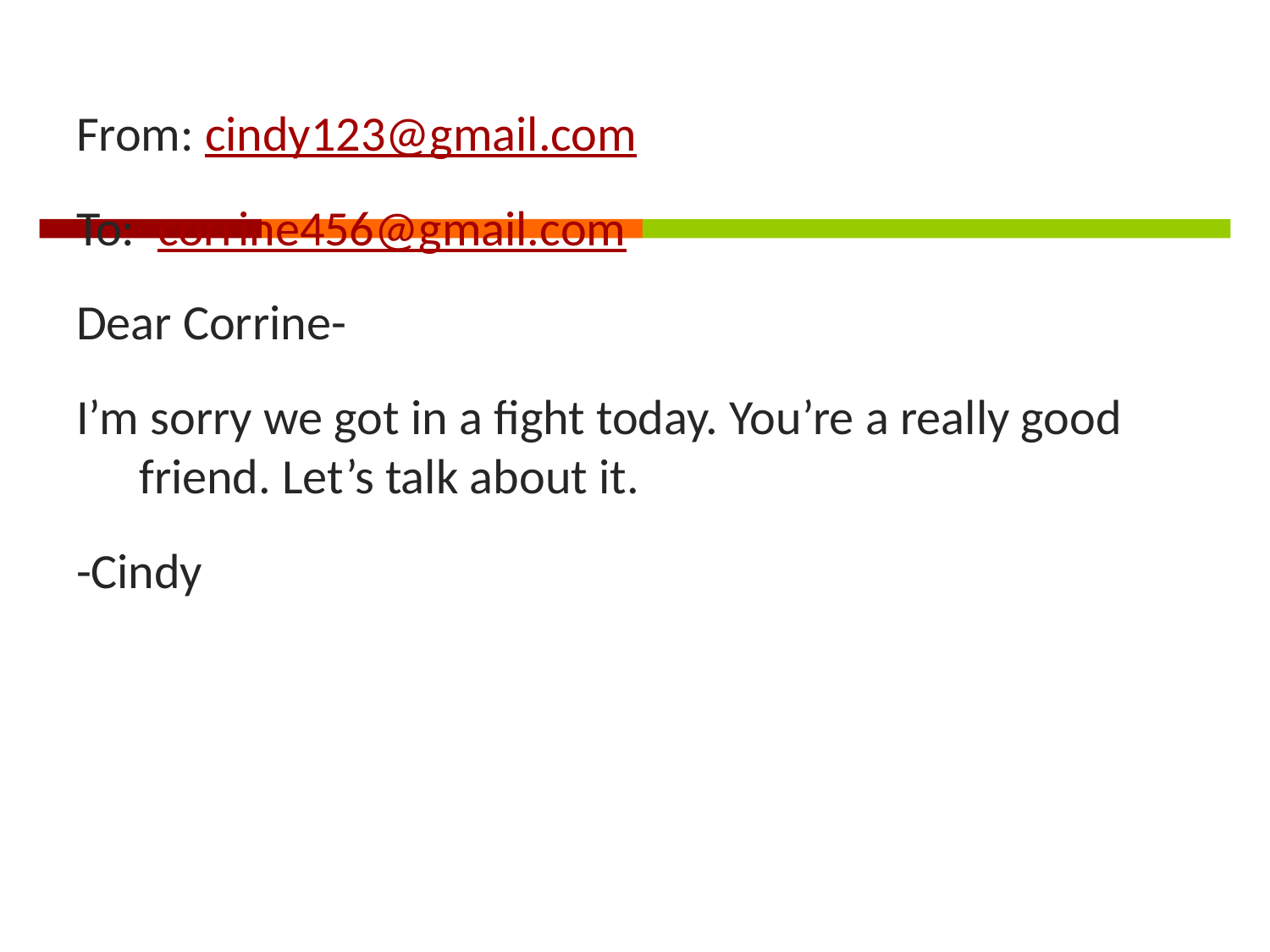

From: cindy123@gmail.com
To:  corrine456@gmail.com
Dear Corrine-
I’m sorry we got in a fight today. You’re a really good friend. Let’s talk about it.
-Cindy